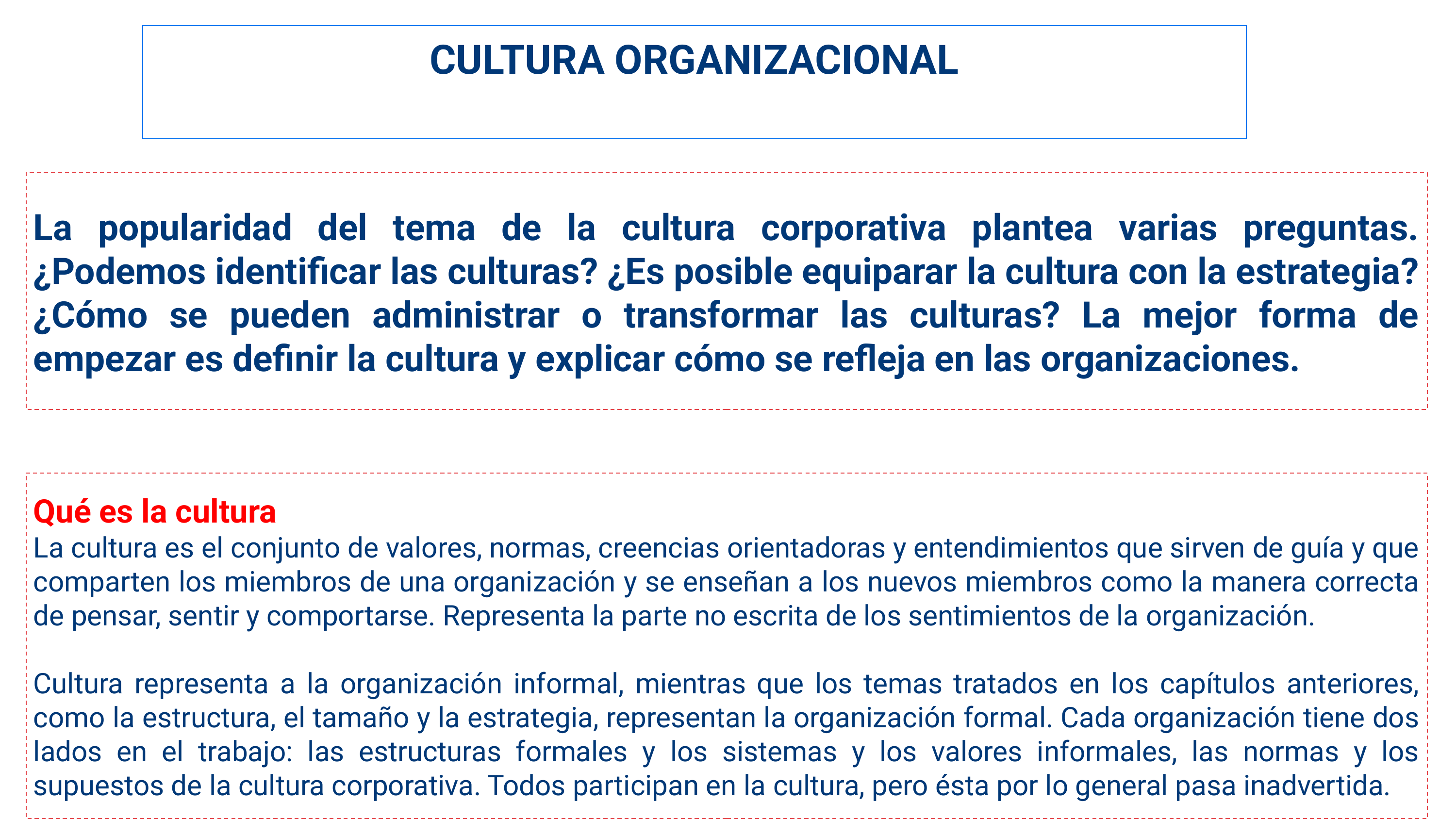

CULTURA ORGANIZACIONAL

La popularidad del tema de la cultura corporativa plantea varias preguntas. ¿Podemos identificar las culturas? ¿Es posible equiparar la cultura con la estrategia? ¿Cómo se pueden administrar o transformar las culturas? La mejor forma de empezar es definir la cultura y explicar cómo se refleja en las organizaciones.
Qué es la cultura
La cultura es el conjunto de valores, normas, creencias orientadoras y entendimientos que sirven de guía y que comparten los miembros de una organización y se enseñan a los nuevos miembros como la manera correcta de pensar, sentir y comportarse. Representa la parte no escrita de los sentimientos de la organización.

Cultura representa a la organización informal, mientras que los temas tratados en los capítulos anteriores, como la estructura, el tamaño y la estrategia, representan la organización formal. Cada organización tiene dos lados en el trabajo: las estructuras formales y los sistemas y los valores informales, las normas y los supuestos de la cultura corporativa. Todos participan en la cultura, pero ésta por lo general pasa inadvertida.